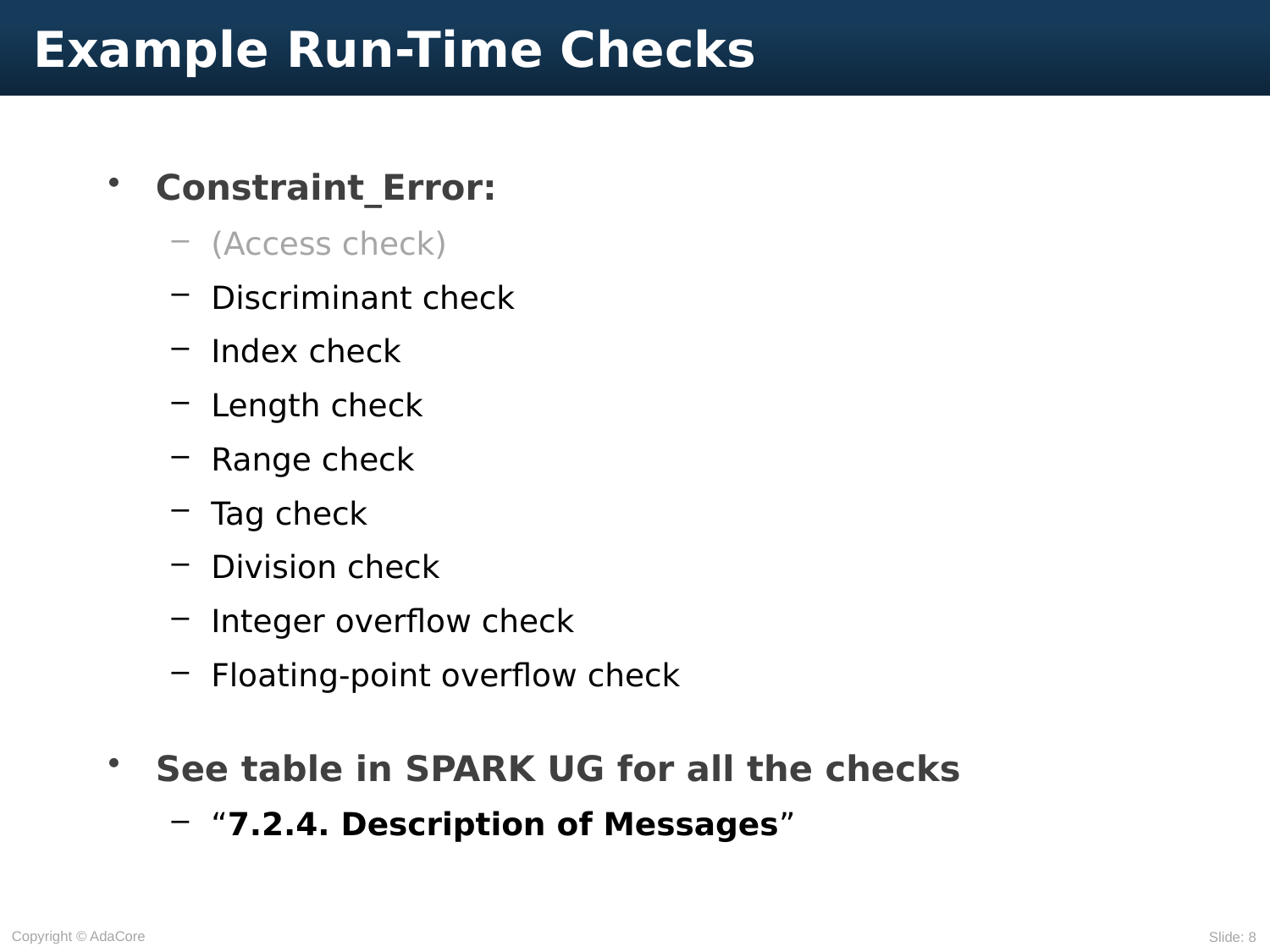

# Example Run-Time Checks
Constraint_Error:
(Access check)
Discriminant check
Index check
Length check
Range check
Tag check
Division check
Integer overflow check
Floating-point overflow check
See table in SPARK UG for all the checks
“7.2.4. Description of Messages”